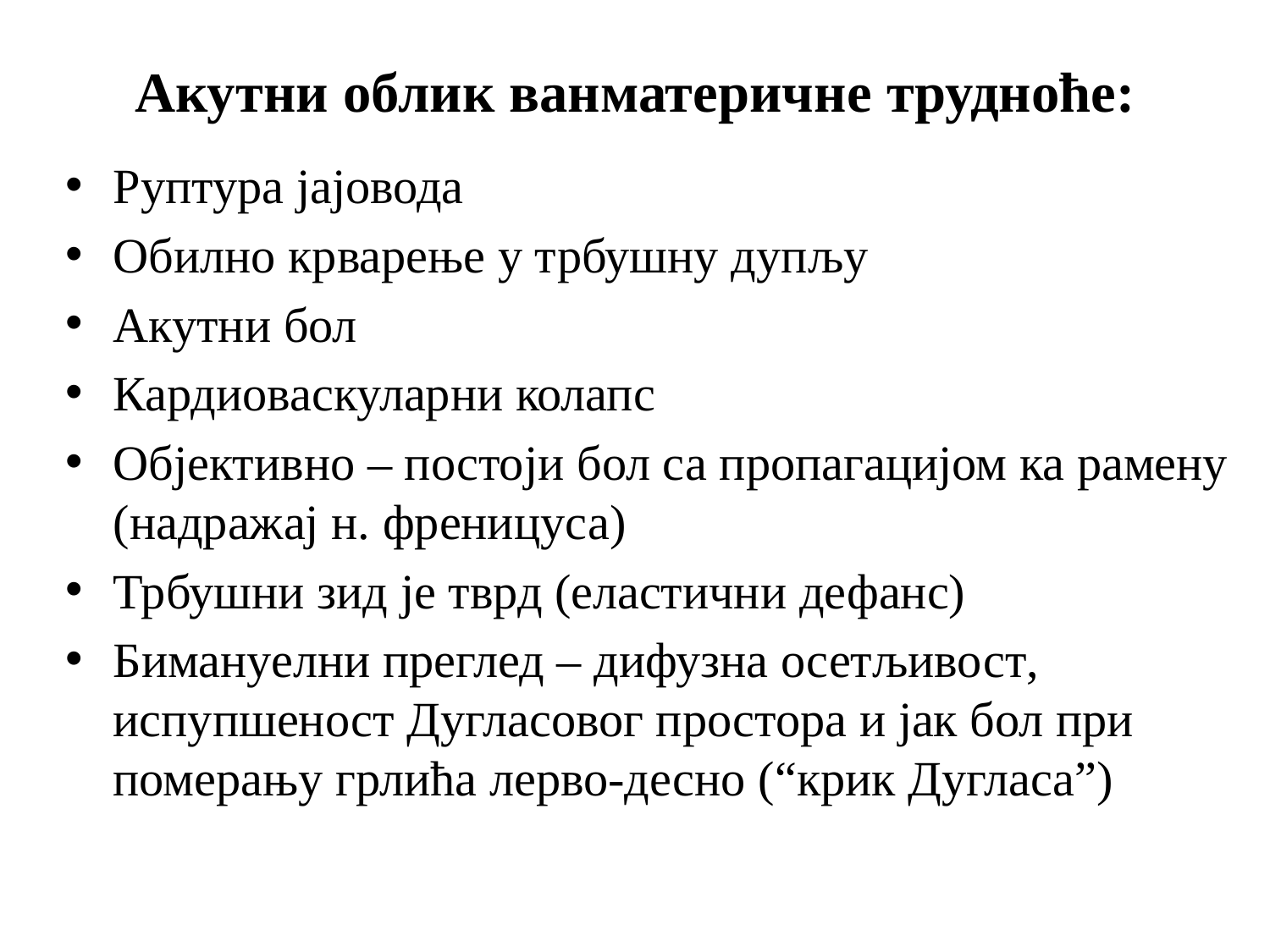

# Акутни облик ванматеричне трудноће:
Руптура јајовода
Обилно крварење у трбушну дупљу
Акутни бол
Кардиоваскуларни колапс
Објективно – постоји бол са пропагацијом ка рамену (надражај н. френицуса)
Трбушни зид је тврд (еластични дефанс)
Бимануелни преглед – дифузна осетљивост, испупшеност Дугласовог простора и јак бол при померању грлића лерво-десно (“крик Дугласа”)